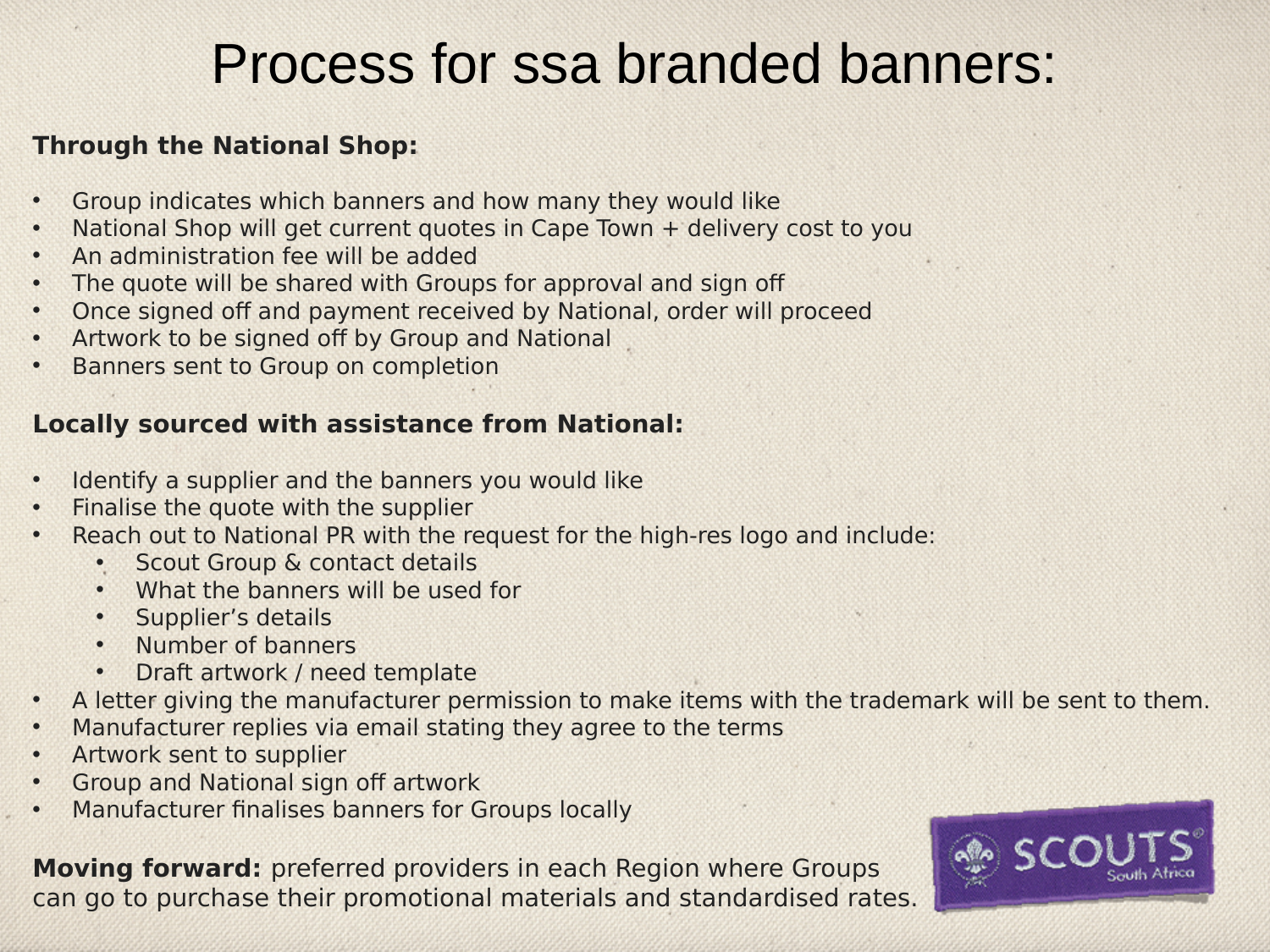

# Process for ssa branded banners:
Through the National Shop:

Group indicates which banners and how many they would like
National Shop will get current quotes in Cape Town + delivery cost to you
An administration fee will be added
The quote will be shared with Groups for approval and sign off
Once signed off and payment received by National, order will proceed
Artwork to be signed off by Group and National
Banners sent to Group on completion

Locally sourced with assistance from National:

Identify a supplier and the banners you would like
Finalise the quote with the supplier
Reach out to National PR with the request for the high-res logo and include:
Scout Group & contact details
What the banners will be used for
Supplier’s details
Number of banners
Draft artwork / need template
A letter giving the manufacturer permission to make items with the trademark will be sent to them.
Manufacturer replies via email stating they agree to the terms
Artwork sent to supplier
Group and National sign off artwork
Manufacturer finalises banners for Groups locally

Moving forward: preferred providers in each Region where Groups
can go to purchase their promotional materials and standardised rates.